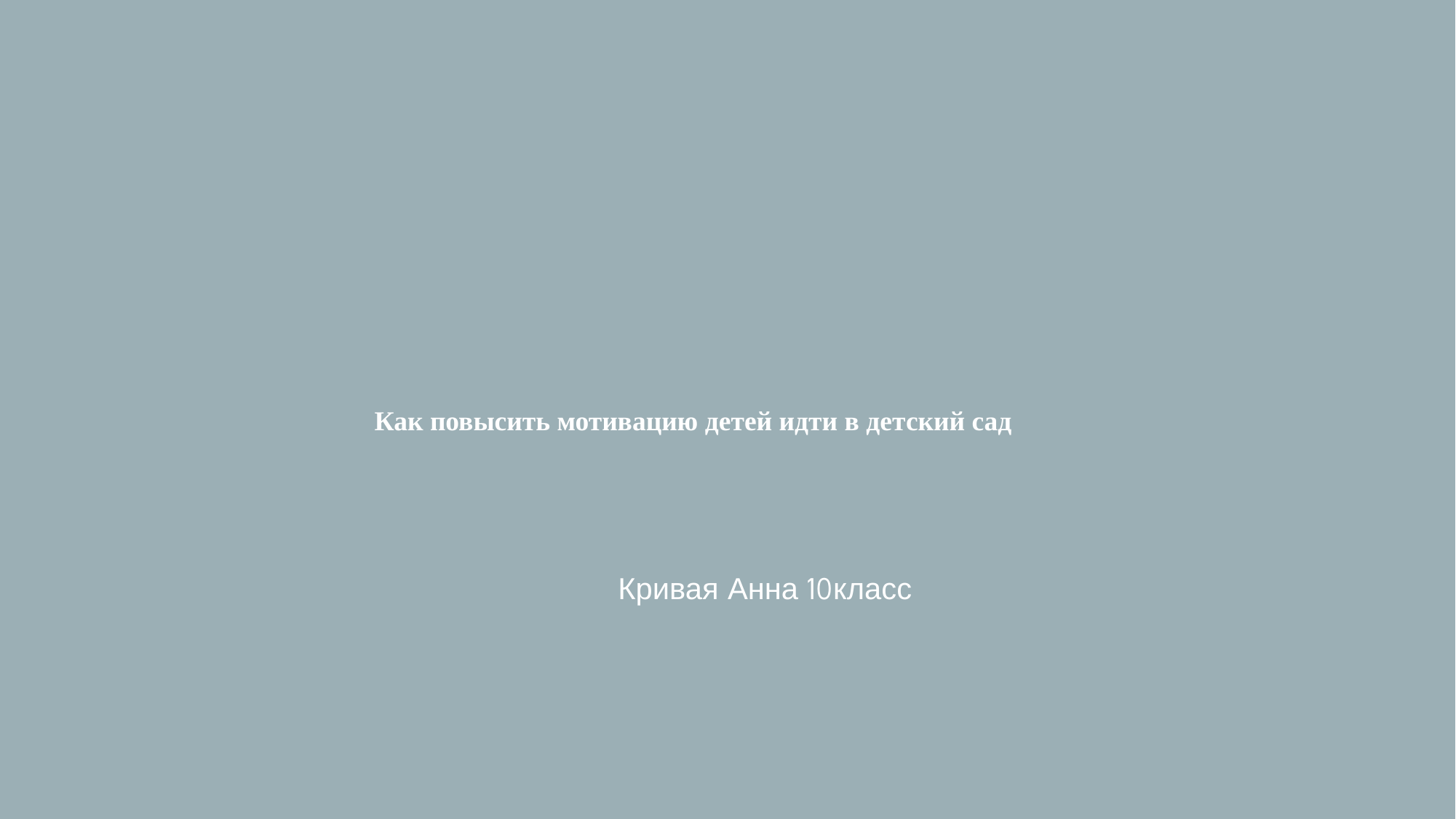

Как повысить мотивацию детей идти в детский сад
Кривая Анна 10класс